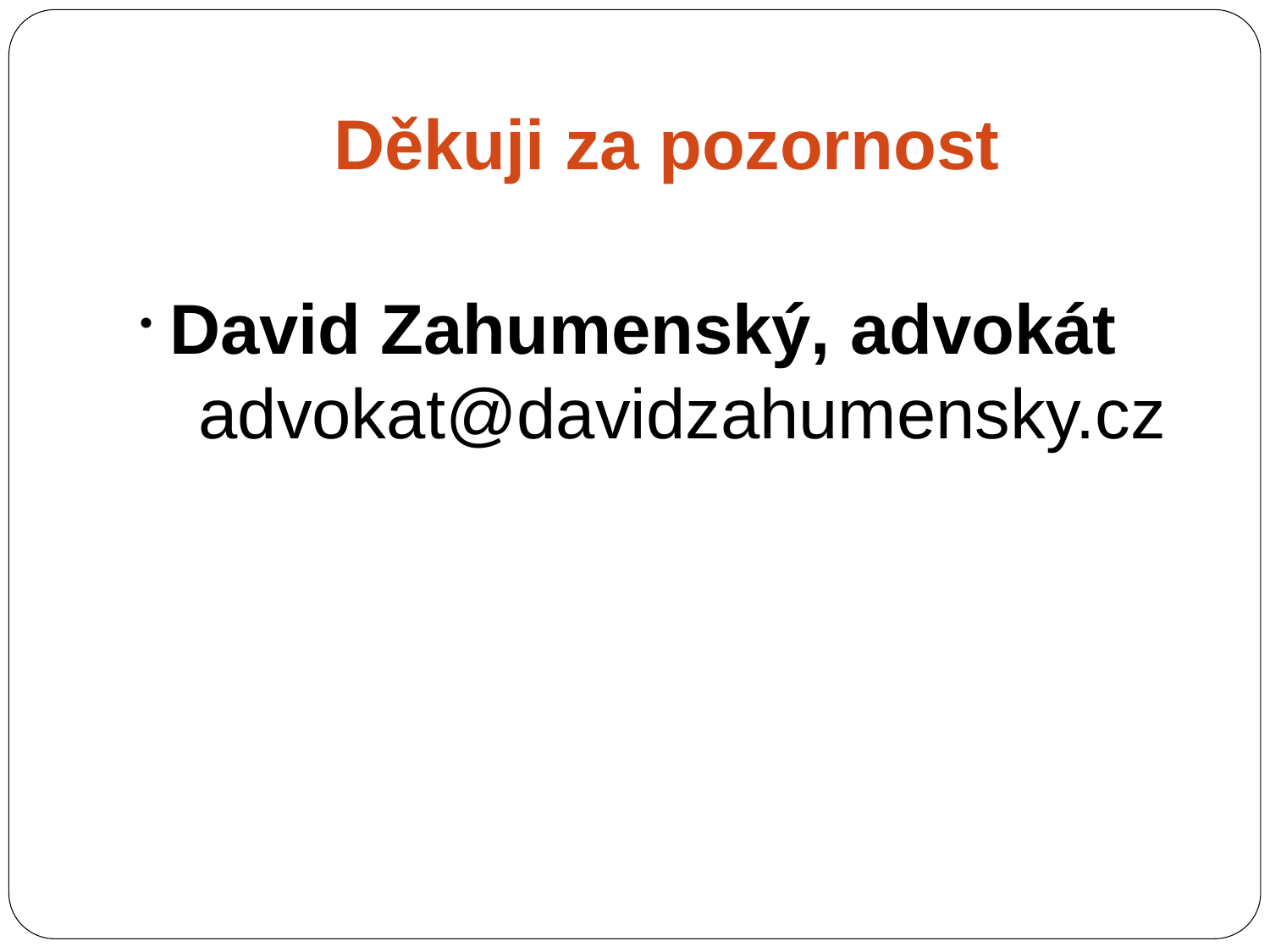

Děkuji za pozornost

David Zahumenský, advokát
   advokat@davidzahumensky.cz